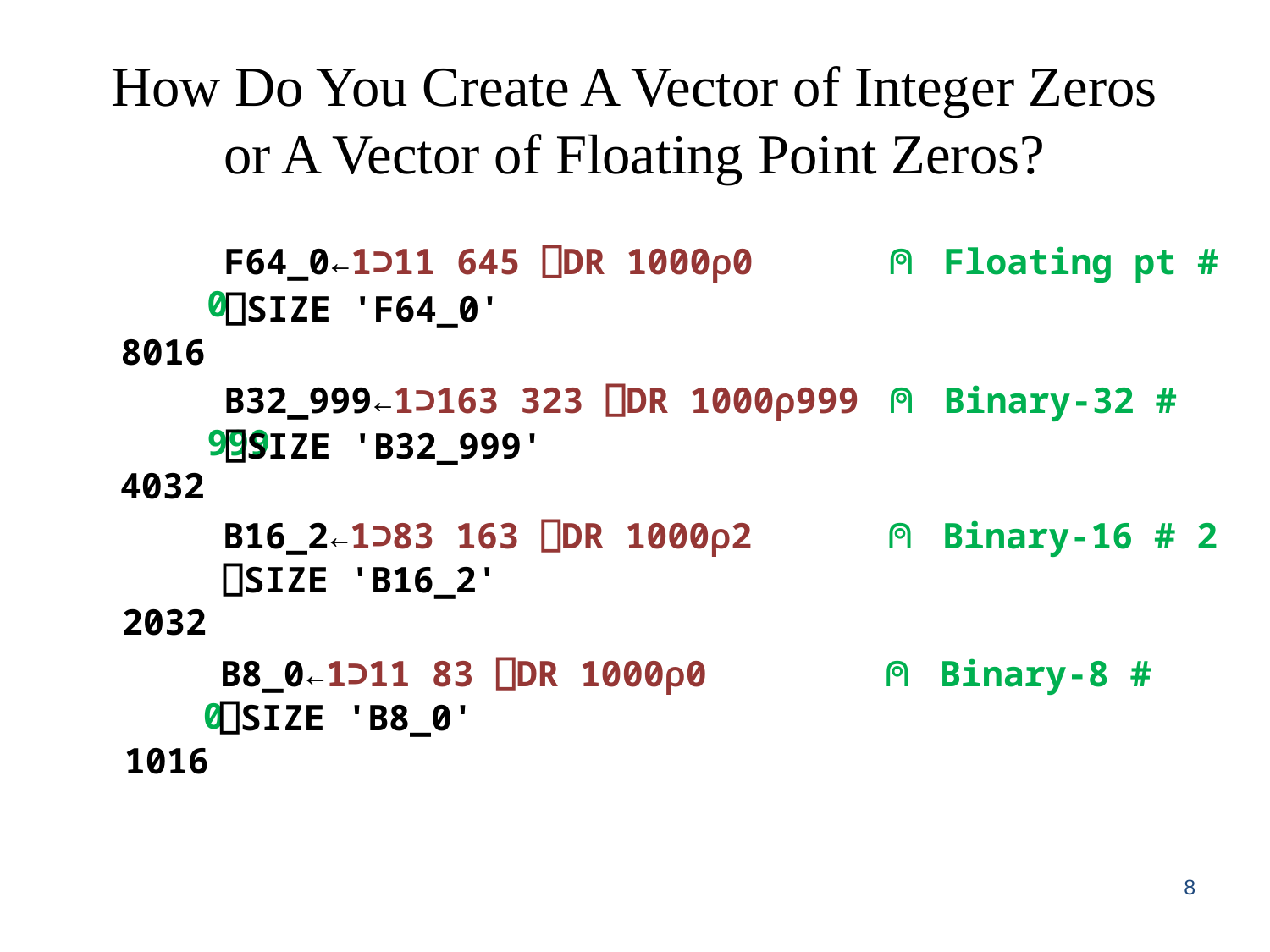

# How Do You Create A Vector of Integer Zeros or A Vector of Floating Point Zeros?
 F64_0←1⊃11 645 ⎕DR 1000⍴0      ⍝ Floating pt # 0
      ⎕SIZE 'F64_0'
8016
 B32_999←1⊃163 323 ⎕DR 1000⍴999 ⍝ Binary-32 # 999
      ⎕SIZE 'B32_999'

4032
 B16_2←1⊃83 163 ⎕DR 1000⍴2      ⍝ Binary-16 # 2
      ⎕SIZE 'B16_2'
2032
 B8_0←1⊃11 83 ⎕DR 1000⍴0        ⍝ Binary-8 # 0
     ⎕SIZE 'B8_0'
1016
8